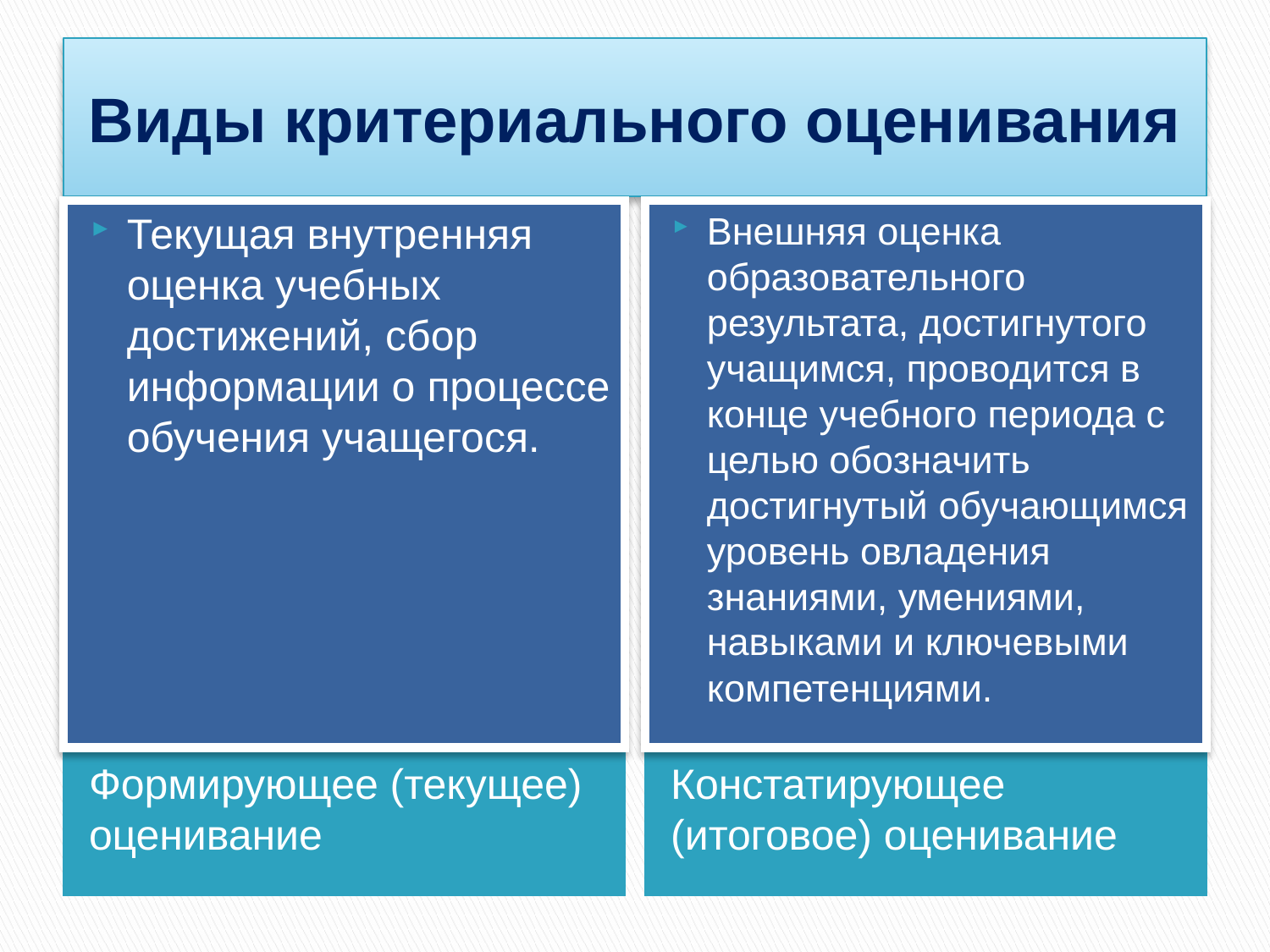

# Виды критериального оценивания
Текущая внутренняя оценка учебных достижений, сбор информации о процессе обучения учащегося.
Внешняя оценка образовательного результата, достигнутого учащимся, проводится в конце учебного периода с целью обозначить достигнутый обучающимся уровень овладения знаниями, умениями, навыками и ключевыми компетенциями.

Формирующее (текущее) оценивание

Констатирующее (итоговое) оценивание